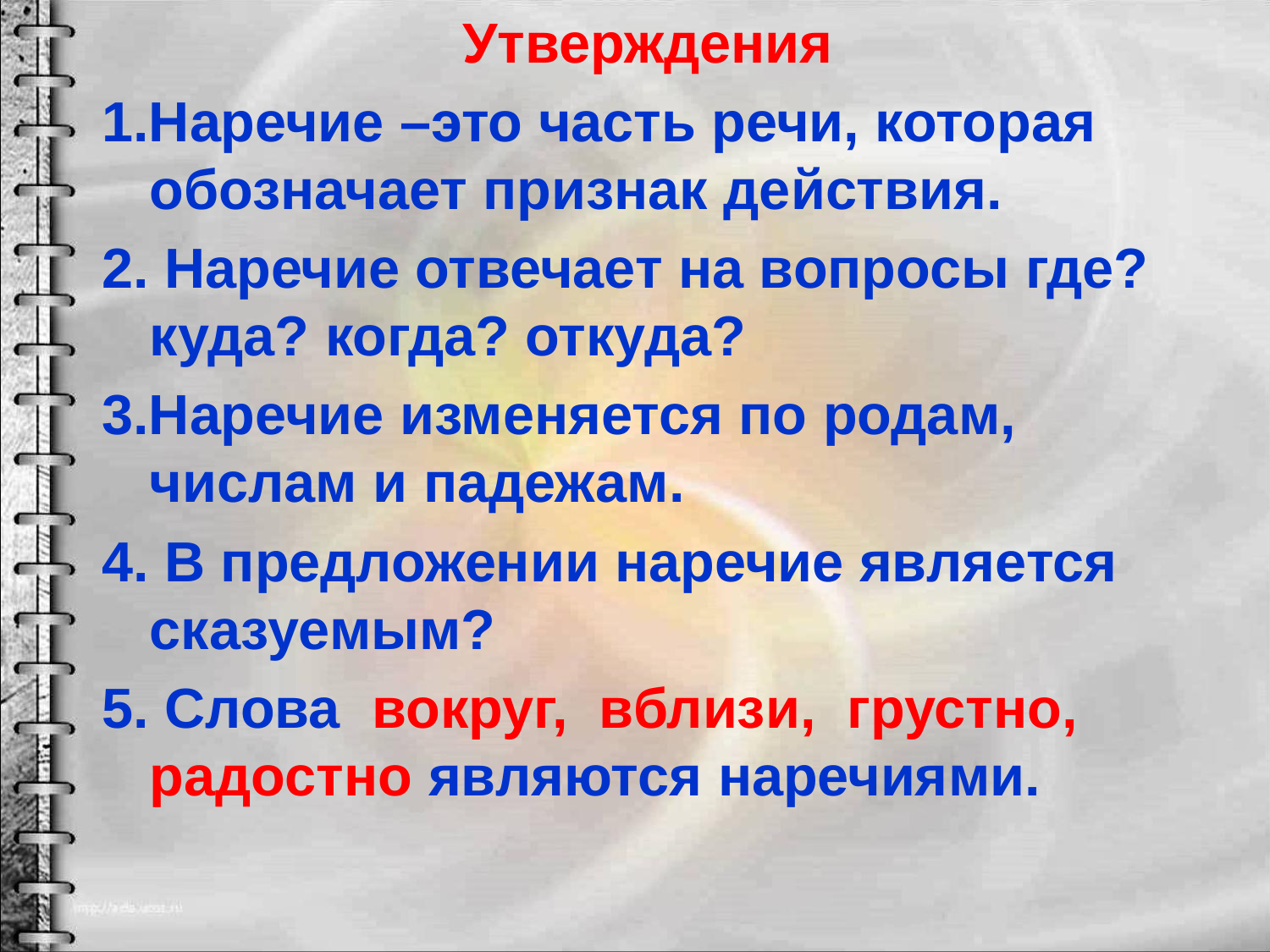

Утверждения
1.Наречие –это часть речи, которая обозначает признак действия.
2. Наречие отвечает на вопросы где? куда? когда? откуда?
3.Наречие изменяется по родам, числам и падежам.
4. В предложении наречие является сказуемым?
5. Слова  вокруг,  вблизи,  грустно, радостно являются наречиями.